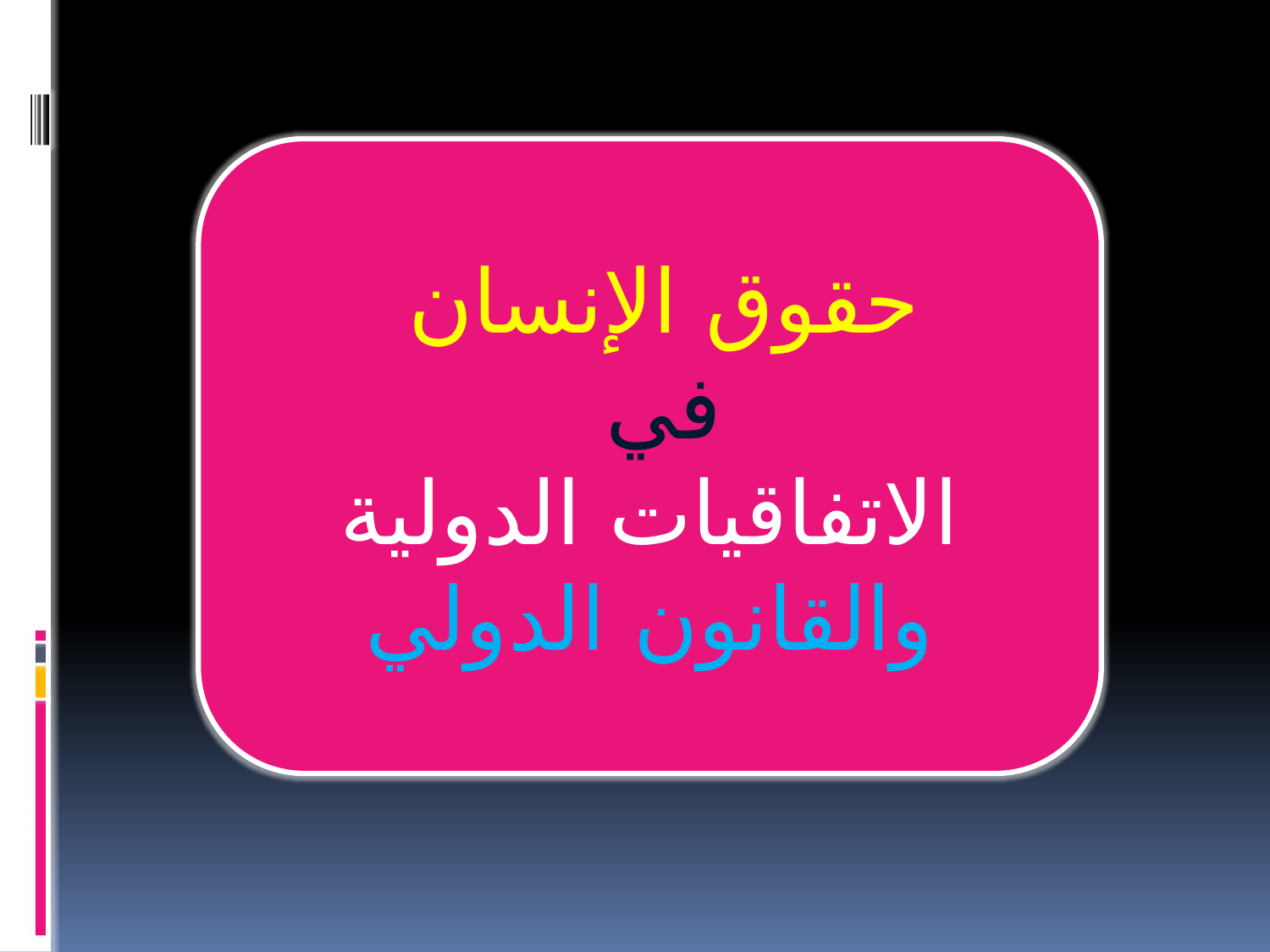

حقوق الإنسان
في
الاتفاقيات الدولية والقانون الدولي